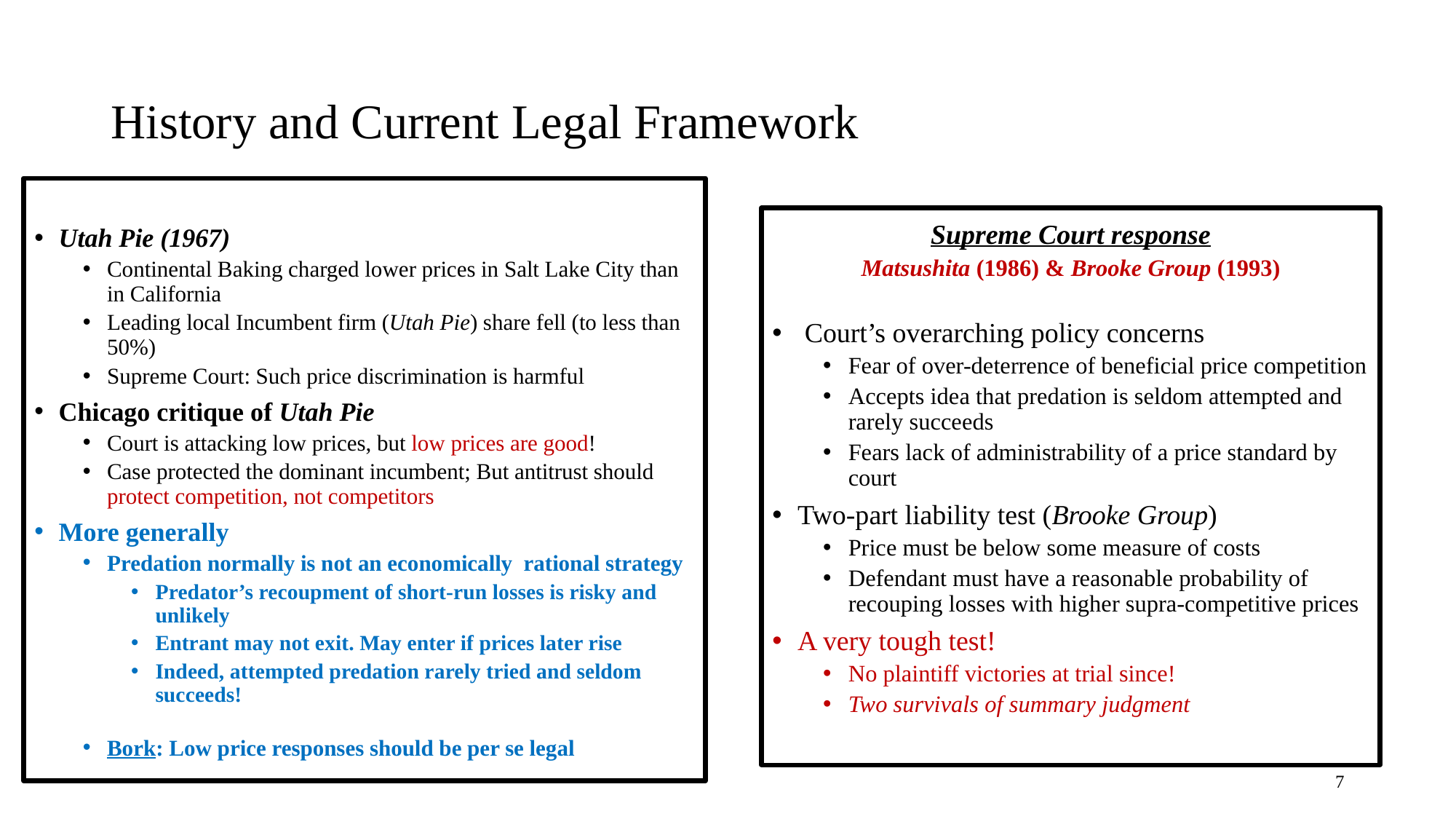

# History and Current Legal Framework

Utah Pie (1967)
Continental Baking charged lower prices in Salt Lake City than in California
Leading local Incumbent firm (Utah Pie) share fell (to less than 50%)
Supreme Court: Such price discrimination is harmful
Chicago critique of Utah Pie
Court is attacking low prices, but low prices are good!
Case protected the dominant incumbent; But antitrust should protect competition, not competitors
More generally
Predation normally is not an economically  rational strategy
Predator’s recoupment of short-run losses is risky and unlikely
Entrant may not exit. May enter if prices later rise
Indeed, attempted predation rarely tried and seldom succeeds!

Bork: Low price responses should be per se legal
Supreme Court response
Matsushita (1986) & Brooke Group (1993)
 Court’s overarching policy concerns
Fear of over-deterrence of beneficial price competition
Accepts idea that predation is seldom attempted and rarely succeeds
Fears lack of administrability of a price standard by court
Two-part liability test (Brooke Group)
Price must be below some measure of costs
Defendant must have a reasonable probability of recouping losses with higher supra-competitive prices
A very tough test!
No plaintiff victories at trial since!
Two survivals of summary judgment

7